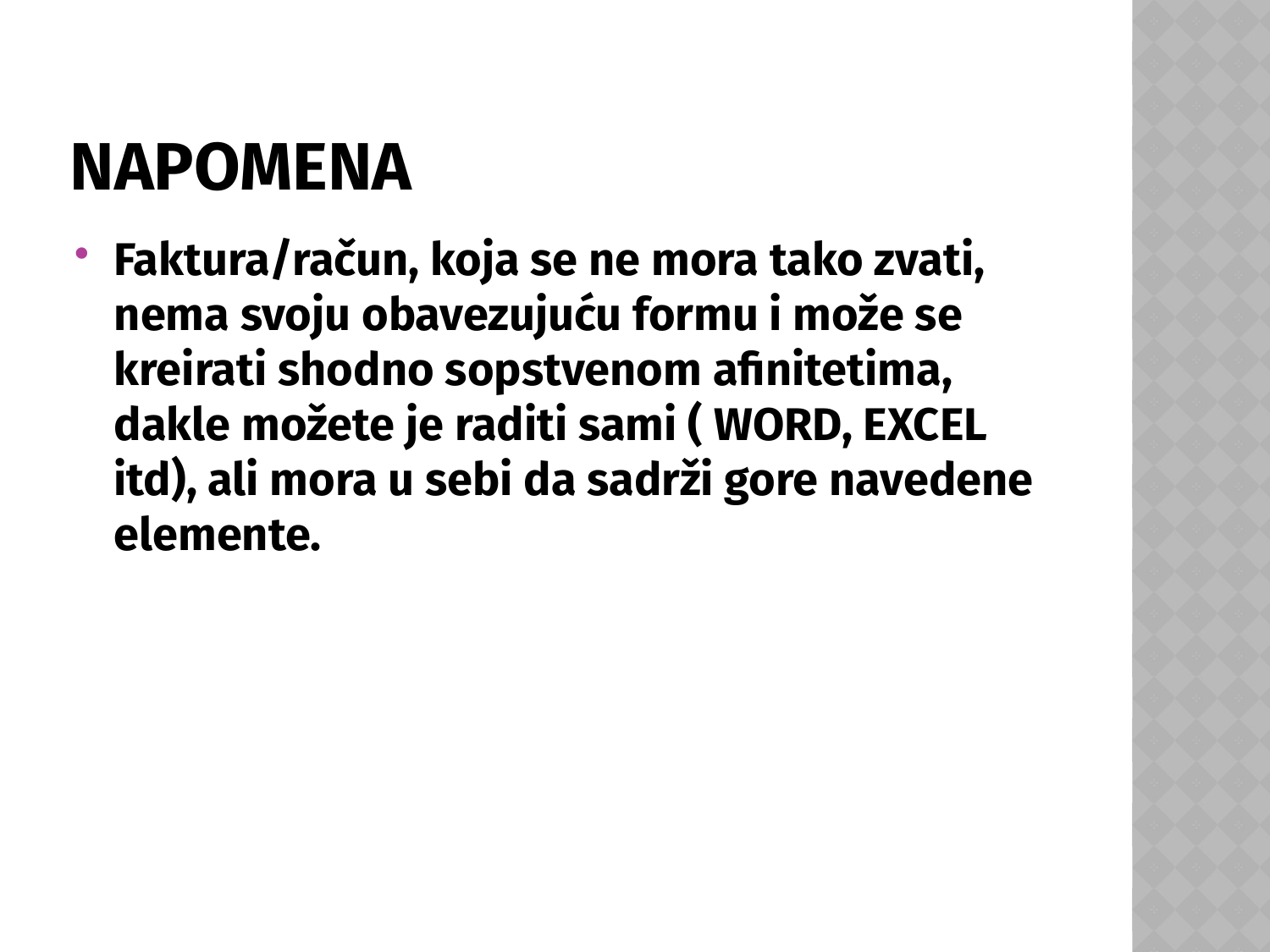

# NAPOMENA
Faktura/račun, koja se ne mora tako zvati, nema svoju obavezujuću formu i može se kreirati shodno sopstvenom afinitetima, dakle možete je raditi sami ( WORD, EXCEL itd), ali mora u sebi da sadrži gore navedene elemente.